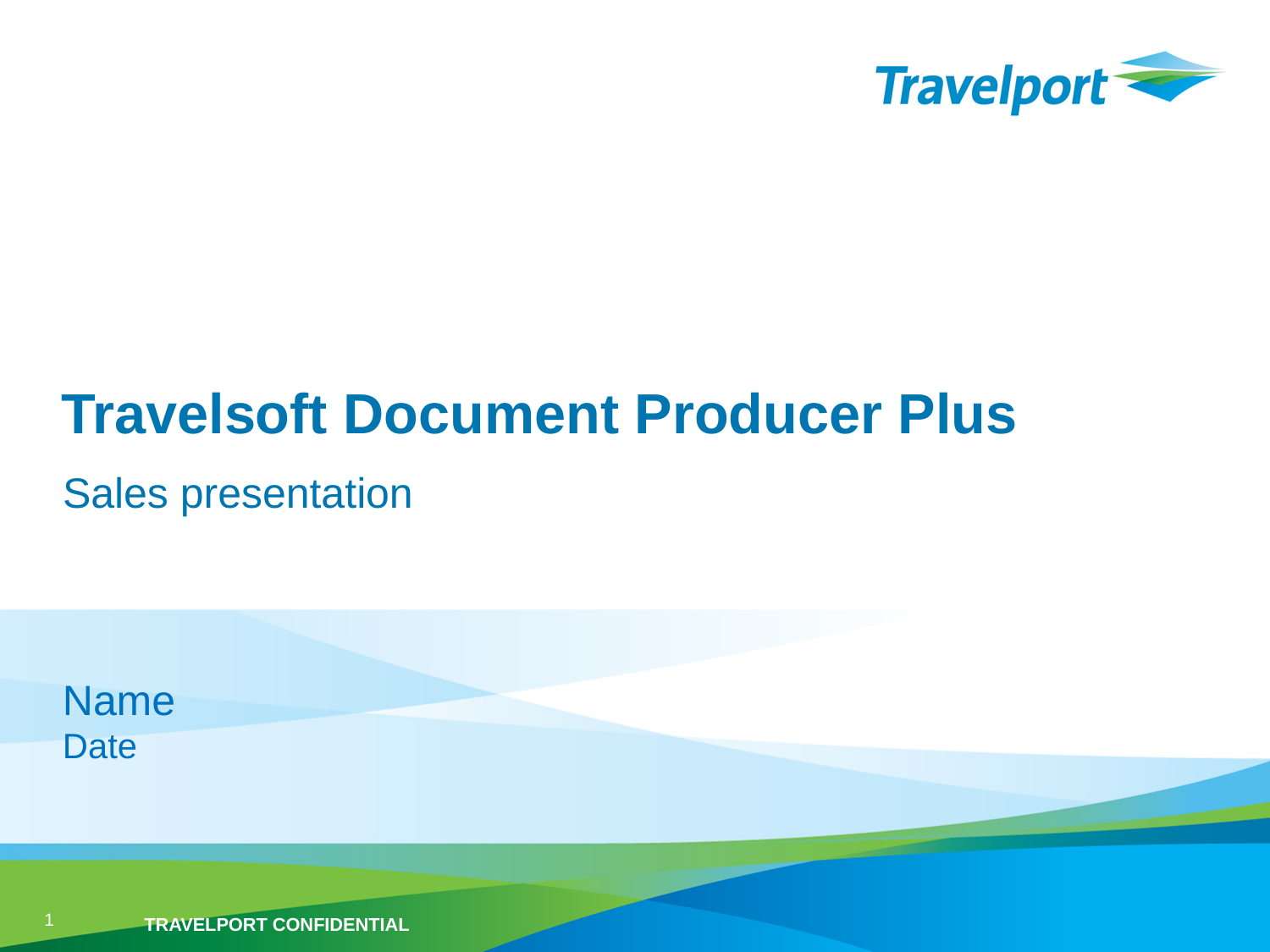

# Travelsoft Document Producer Plus
Sales presentation
Name
Date
1
TRAVELPORT CONFIDENTIAL